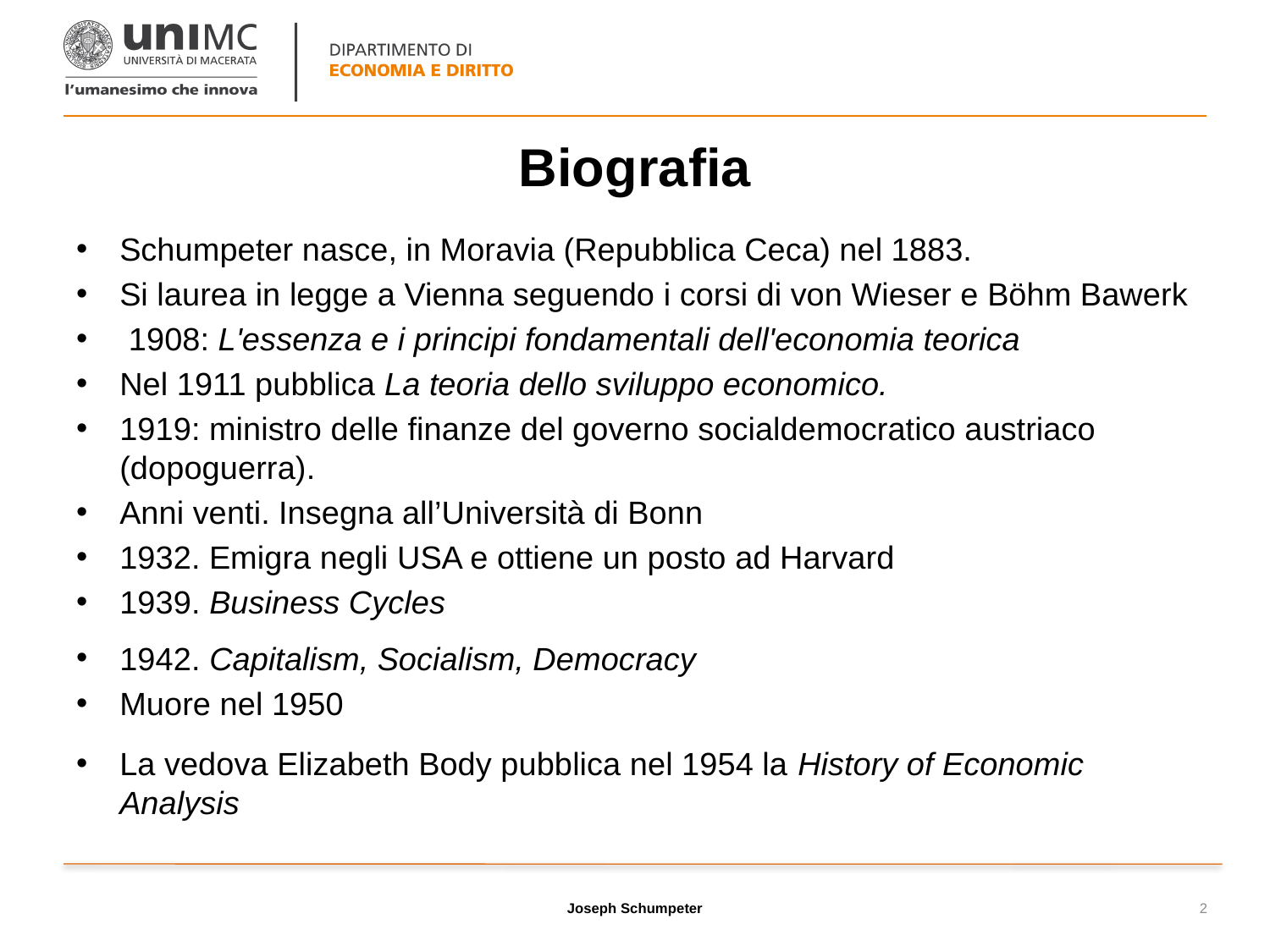

# Biografia
Schumpeter nasce, in Moravia (Repubblica Ceca) nel 1883.
Si laurea in legge a Vienna seguendo i corsi di von Wieser e Böhm Bawerk
 1908: L'essenza e i principi fondamentali dell'economia teorica
Nel 1911 pubblica La teoria dello sviluppo economico.
1919: ministro delle finanze del governo socialdemocratico austriaco (dopoguerra).
Anni venti. Insegna all’Università di Bonn
1932. Emigra negli USA e ottiene un posto ad Harvard
1939. Business Cycles

1942. Capitalism, Socialism, Democracy
Muore nel 1950

La vedova Elizabeth Body pubblica nel 1954 la History of Economic Analysis

Joseph Schumpeter
2